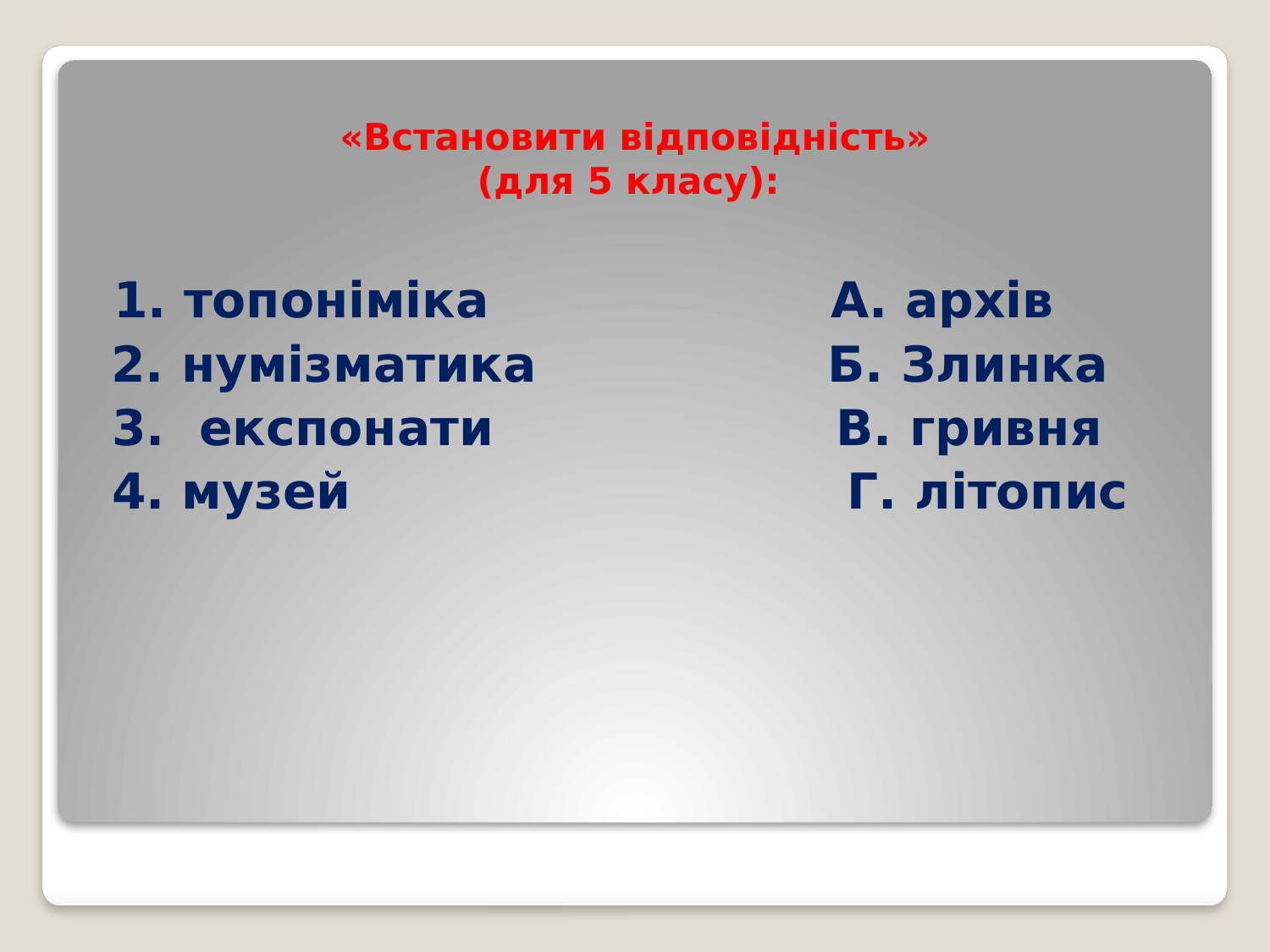

# «Встановити відповідність» (для 5 класу):
   1. топоніміка                    А. архів
2. нумізматика                 Б. Злинка
   3.  експонати                    В. гривня
   4. музей                             Г. літопис